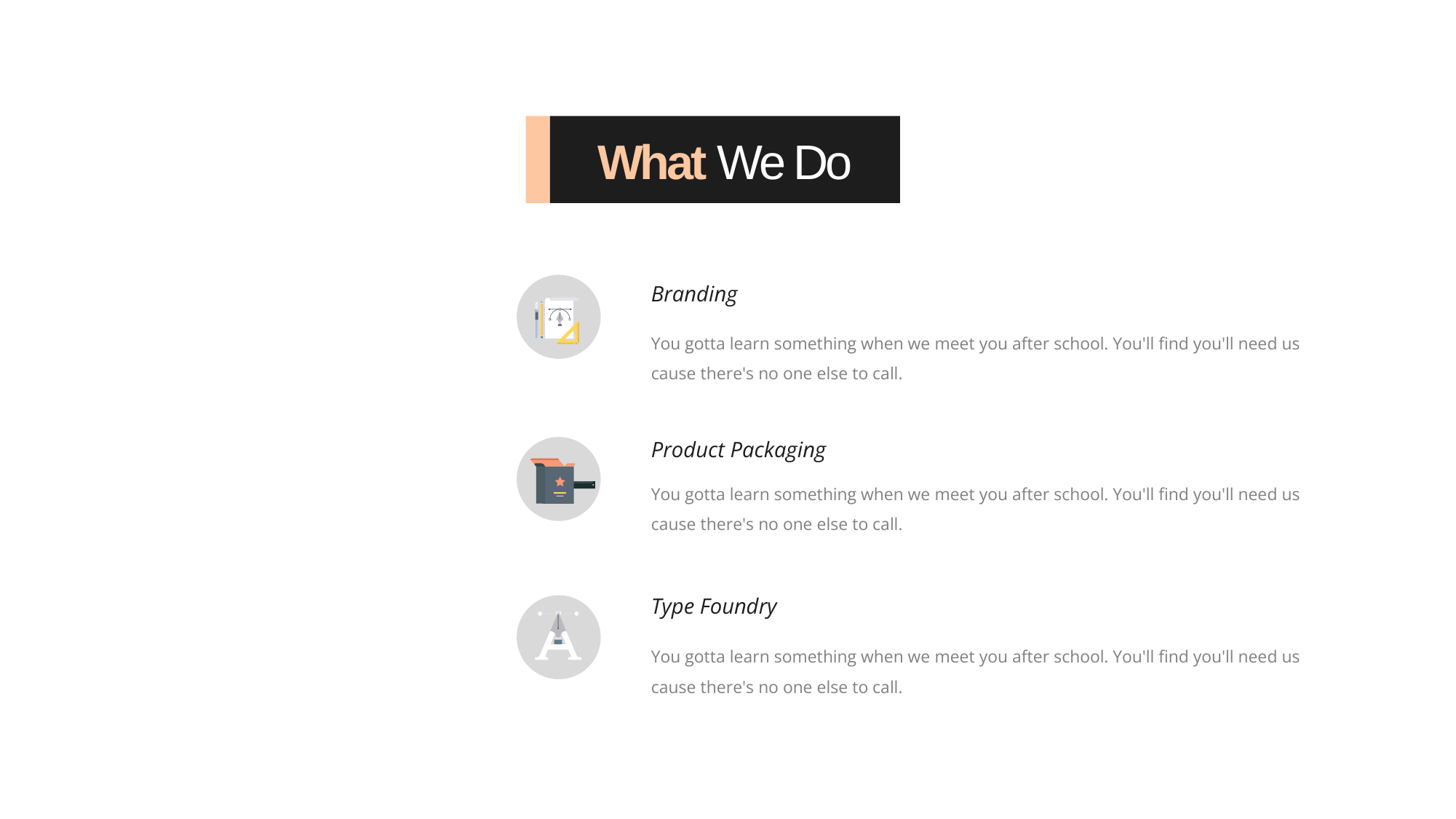

What We Do
Branding

You gotta learn something when we meet you after school. You'll find you'll need us cause there's no one else to call.
Product Packaging

You gotta learn something when we meet you after school. You'll find you'll need us cause there's no one else to call.
Type Foundry

You gotta learn something when we meet you after school. You'll find you'll need us cause there's no one else to call.